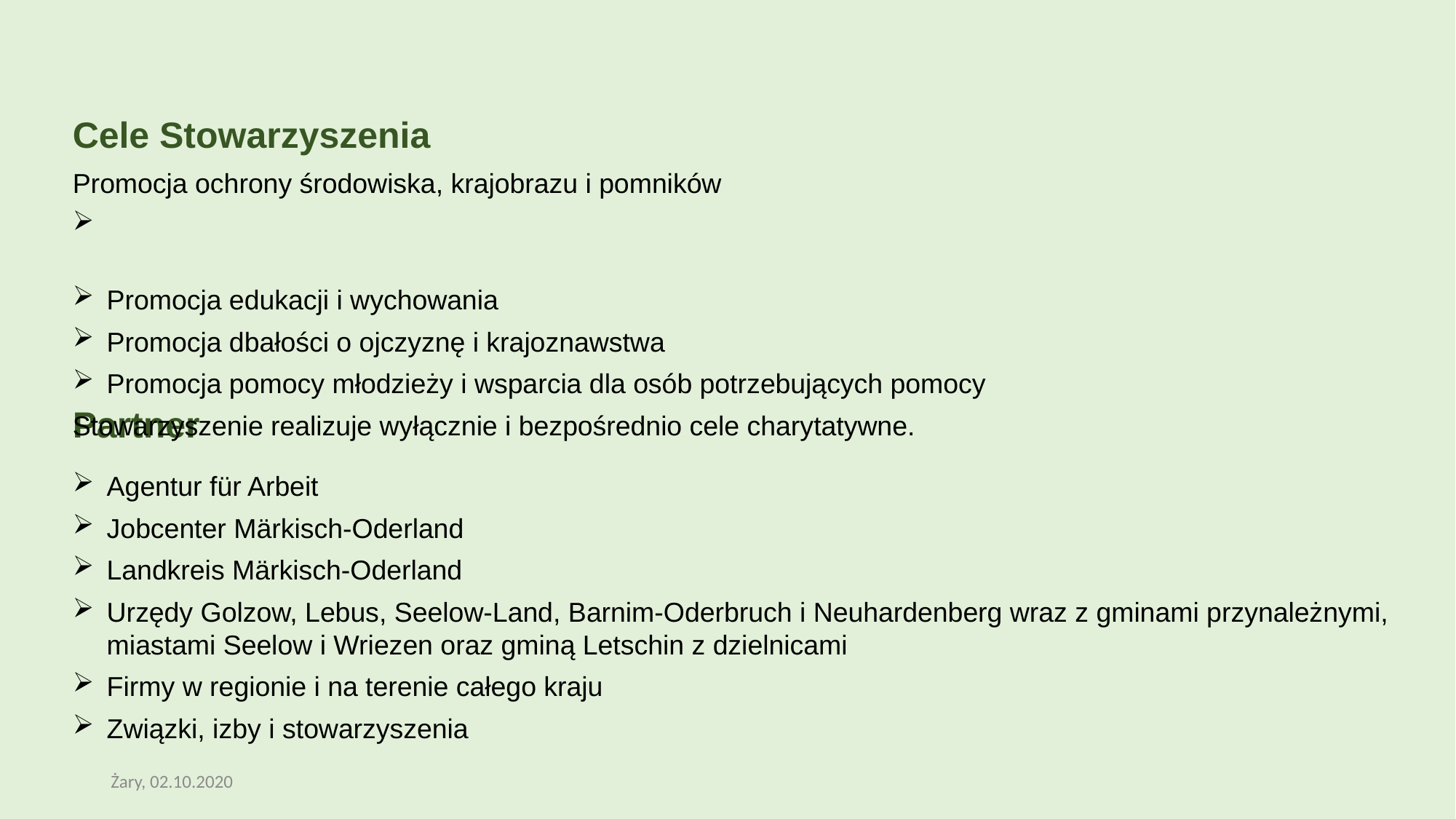

Cele Stowarzyszenia

Promocja ochrony środowiska, krajobrazu i pomników

Promocja edukacji i wychowania
Promocja dbałości o ojczyznę i krajoznawstwa
Promocja pomocy młodzieży i wsparcia dla osób potrzebujących pomocy
Stowarzyszenie realizuje wyłącznie i bezpośrednio cele charytatywne.
Partner

Agentur für Arbeit
Jobcenter Märkisch-Oderland
Landkreis Märkisch-Oderland
Urzędy Golzow, Lebus, Seelow-Land, Barnim-Oderbruch i Neuhardenberg wraz z gminami przynależnymi, miastami Seelow i Wriezen oraz gminą Letschin z dzielnicami
Firmy w regionie i na terenie całego kraju
Związki, izby i stowarzyszenia
Żary, 02.10.2020